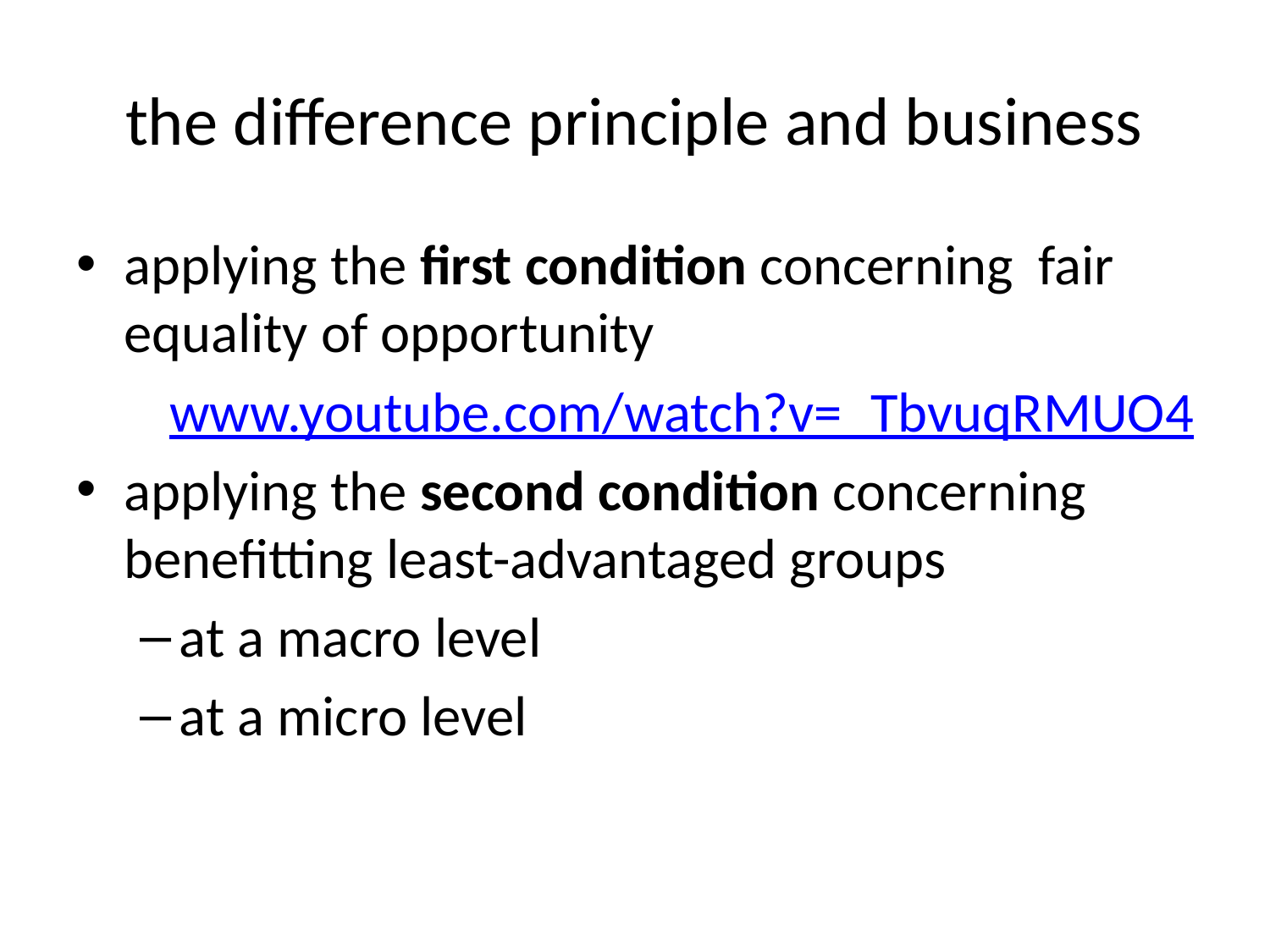

# the difference principle and business
applying the first condition concerning  fair equality of opportunity
www.youtube.com/watch?v=_TbvuqRMUO4
applying the second condition concerning  benefitting least-advantaged groups
at a macro level
at a micro level